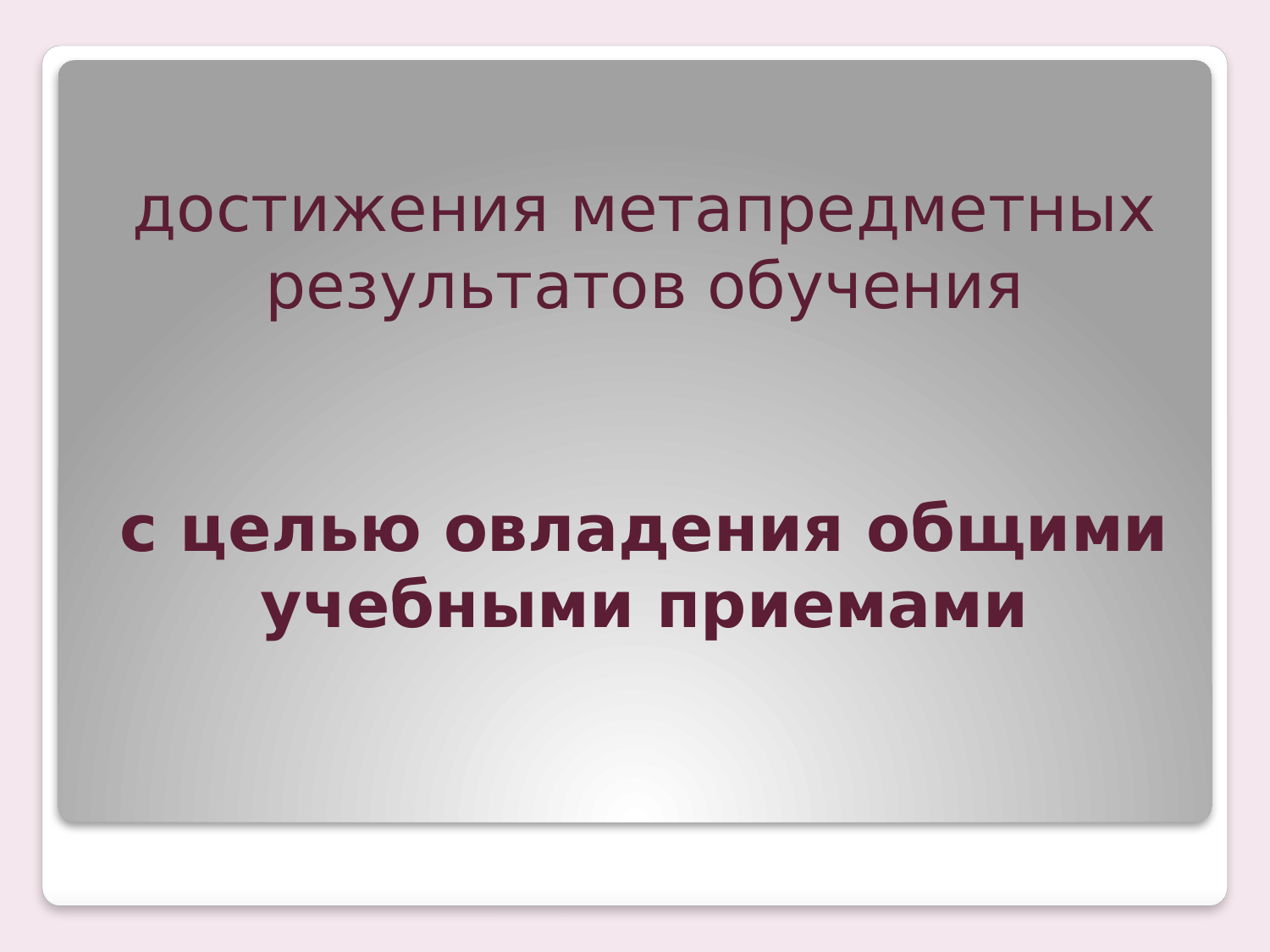

достижения метапредметных результатов обучения

с целью овладения общими учебными приемами

#